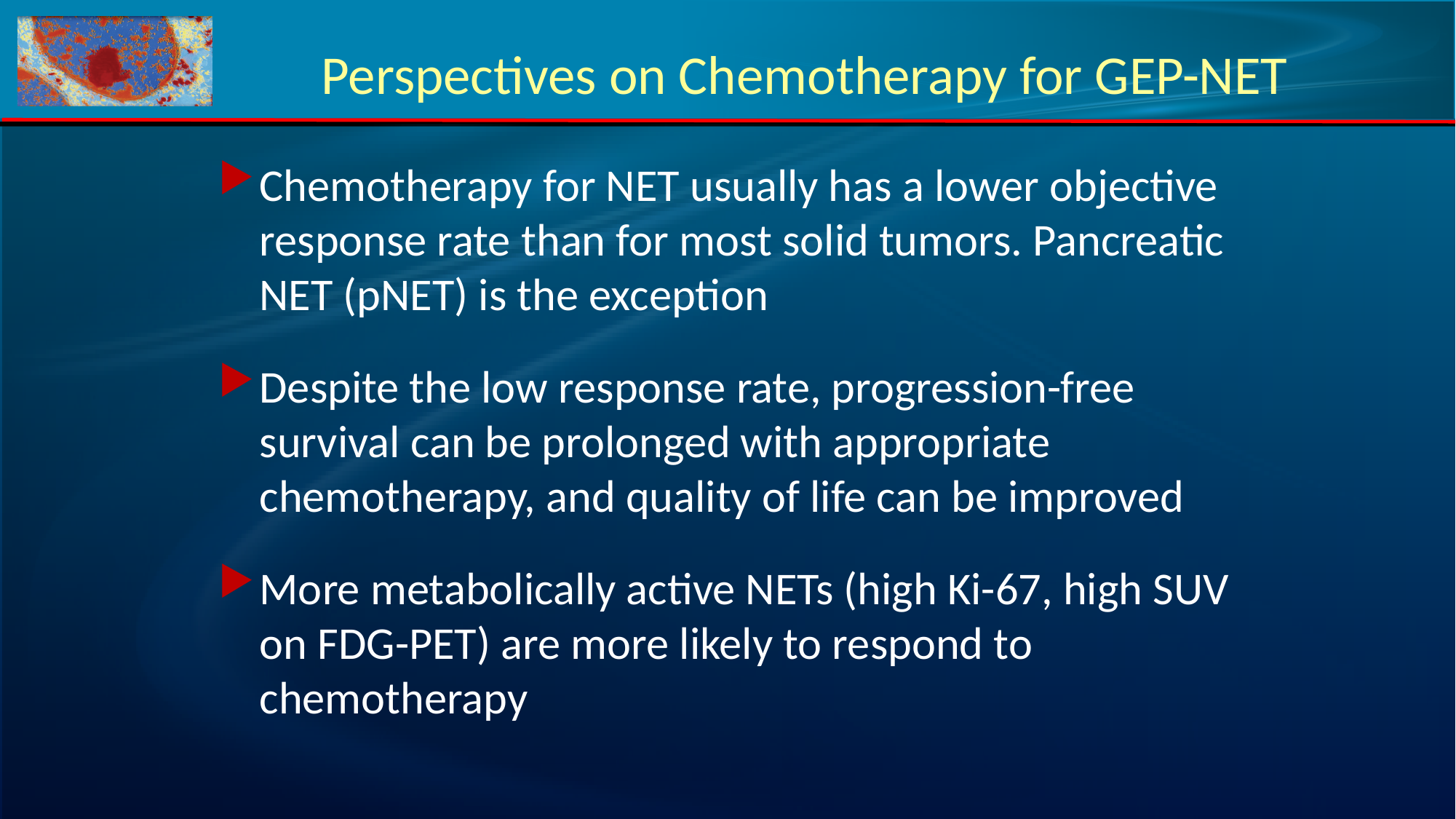

# Perspectives on Chemotherapy for GEP-NET
Chemotherapy for NET usually has a lower objective response rate than for most solid tumors. Pancreatic NET (pNET) is the exception
Despite the low response rate, progression-free survival can be prolonged with appropriate chemotherapy, and quality of life can be improved
More metabolically active NETs (high Ki-67, high SUV on FDG-PET) are more likely to respond to chemotherapy